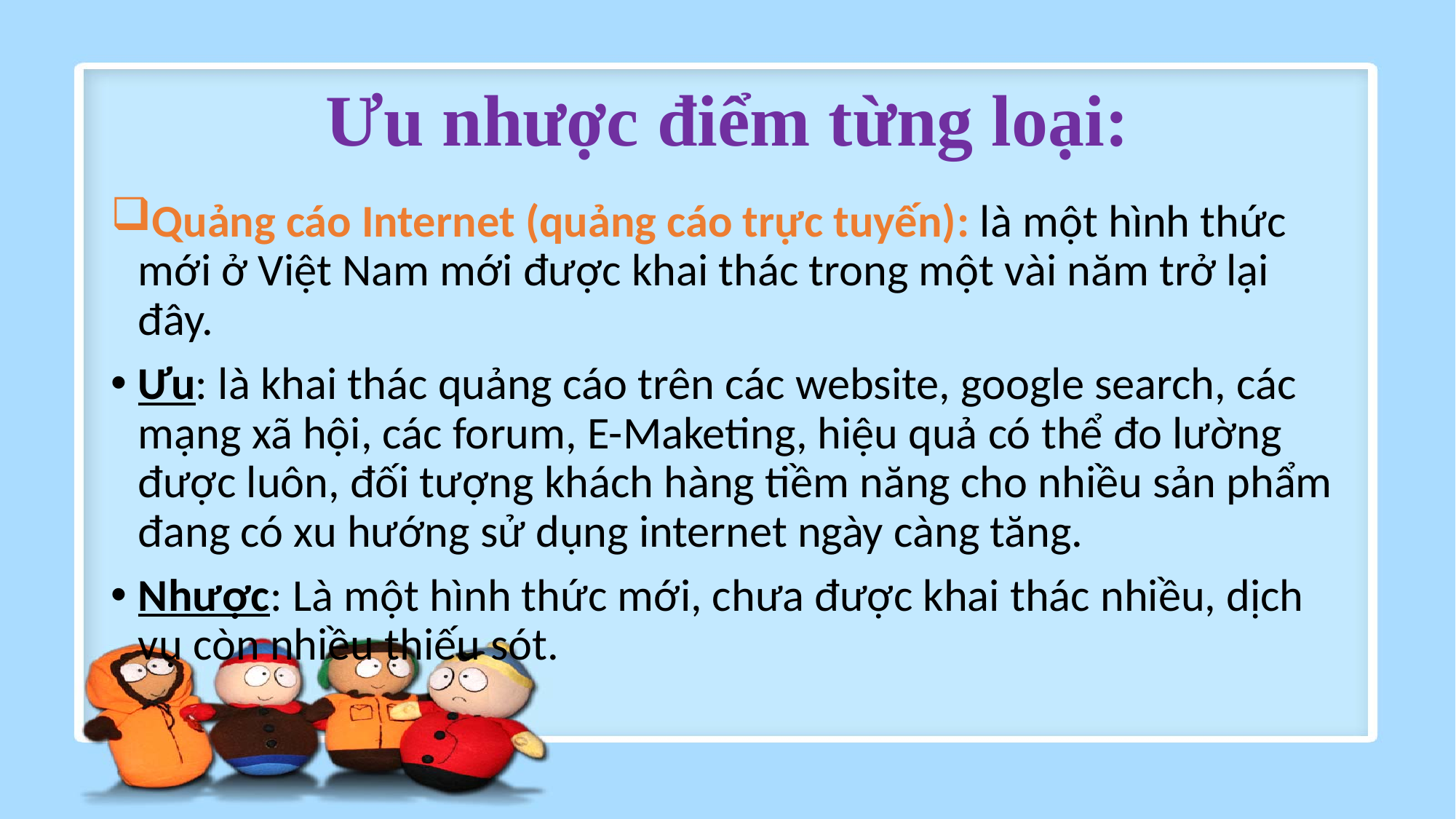

# Ưu nhược điểm từng loại:
Quảng cáo Internet (quảng cáo trực tuyến): là một hình thức mới ở Việt Nam mới được khai thác trong một vài năm trở lại đây.
Ưu: là khai thác quảng cáo trên các website, google search, các mạng xã hội, các forum, E-Maketing, hiệu quả có thể đo lường được luôn, đối tượng khách hàng tiềm năng cho nhiều sản phẩm đang có xu hướng sử dụng internet ngày càng tăng.
Nhược: Là một hình thức mới, chưa được khai thác nhiều, dịch vụ còn nhiều thiếu sót.